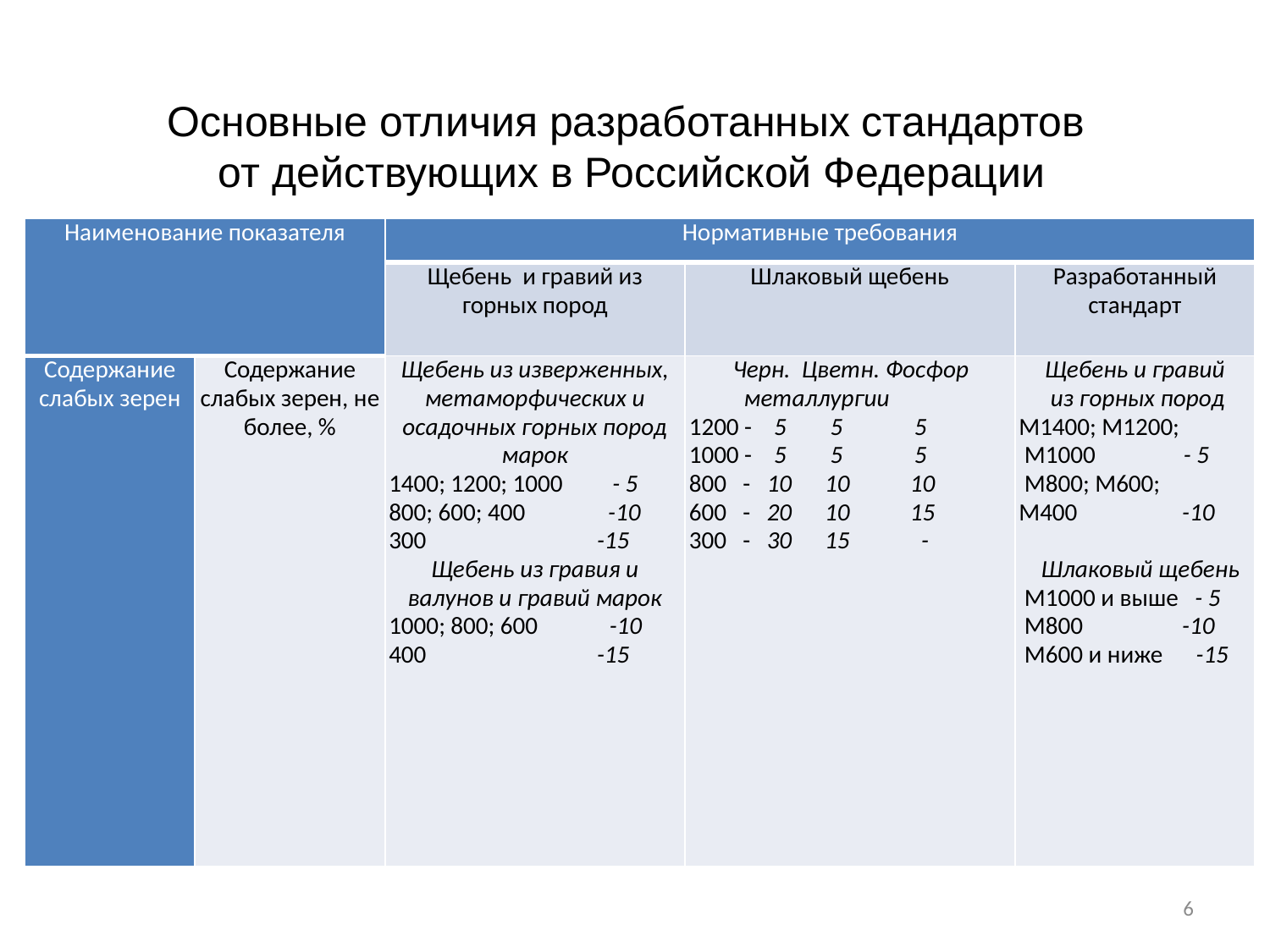

Основные отличия разработанных стандартов
от действующих в Российской Федерации

| Наименование показателя |  | Нормативные требования |  |  |
| --- | --- | --- | --- | --- |
|  |  | Щебень и гравий из горных пород | Шлаковый щебень | Разработанный стандарт |
| Содержание слабых зерен | Содержание слабых зерен, не более, % | Щебень из изверженных, метаморфических и осадочных горных пород марок 1400; 1200; 1000 - 5 800; 600; 400 -10 300 -15 Щебень из гравия и валунов и гравий марок 1000; 800; 600 -10 400 -15 | Черн. Цветн. Фосфор металлургии 1200 - 5 5 5 1000 - 5 5 5 800 - 10 10 10 600 - 20 10 15 300 - 30 15 - | Щебень и гравий из горных пород М1400; М1200; М1000 - 5 М800; М600; М400 -10 Шлаковый щебень М1000 и выше - 5 М800 -10 М600 и ниже -15 |

6